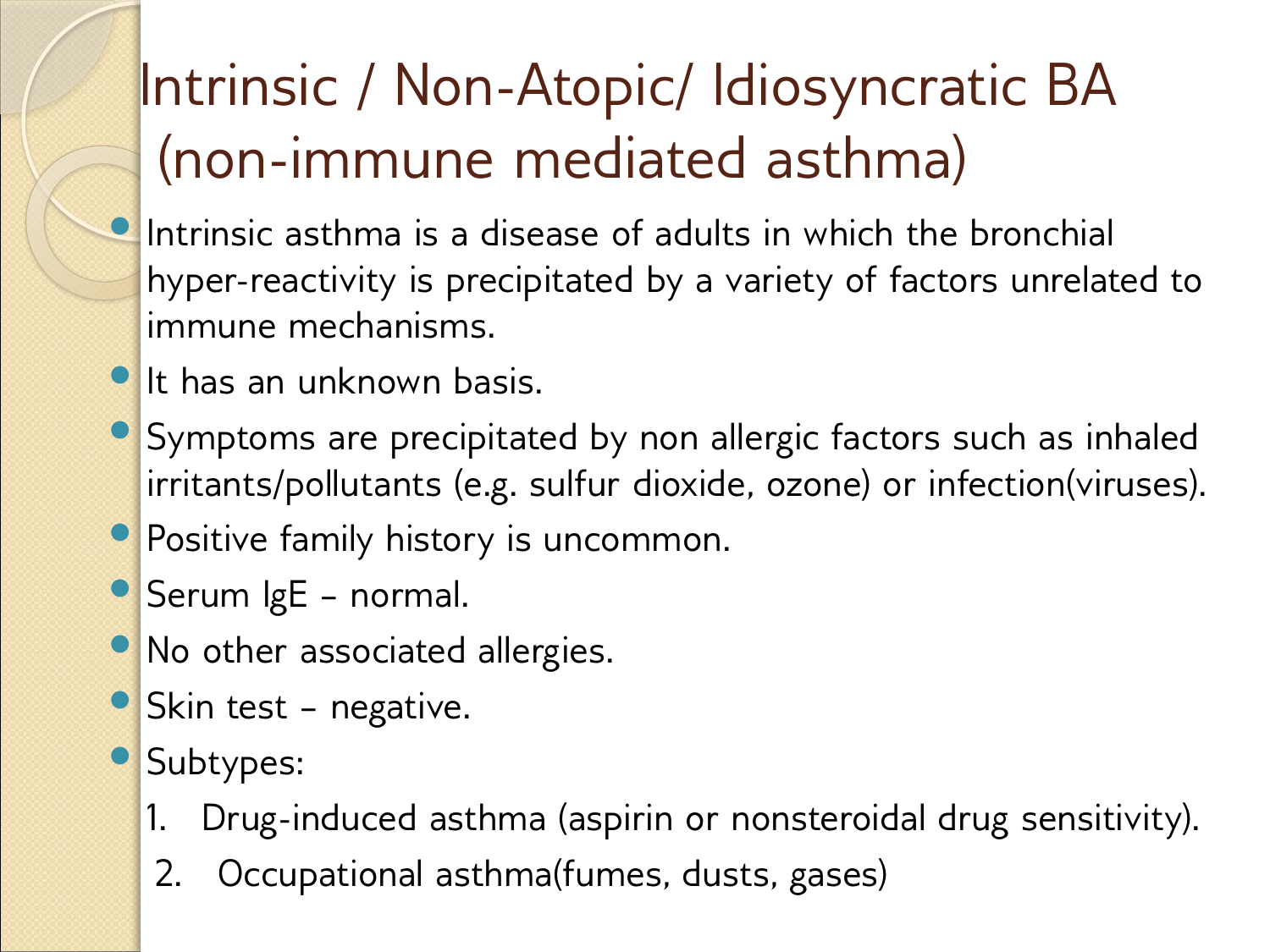

# Intrinsic / Non-Atopic/ Idiosyncratic BA (non-immune mediated asthma)
Intrinsic asthma is a disease of adults in which the bronchial hyper-reactivity is precipitated by a variety of factors unrelated to immune mechanisms.
It has an unknown basis.
Symptoms are precipitated by non allergic factors such as inhaled irritants/pollutants (e.g. sulfur dioxide, ozone) or infection(viruses).
Positive family history is uncommon.
Serum IgE – normal.
No other associated allergies.
Skin test – negative.
Subtypes:
	1.   Drug-induced asthma (aspirin or nonsteroidal drug sensitivity).
    2.   Occupational asthma(fumes, dusts, gases)